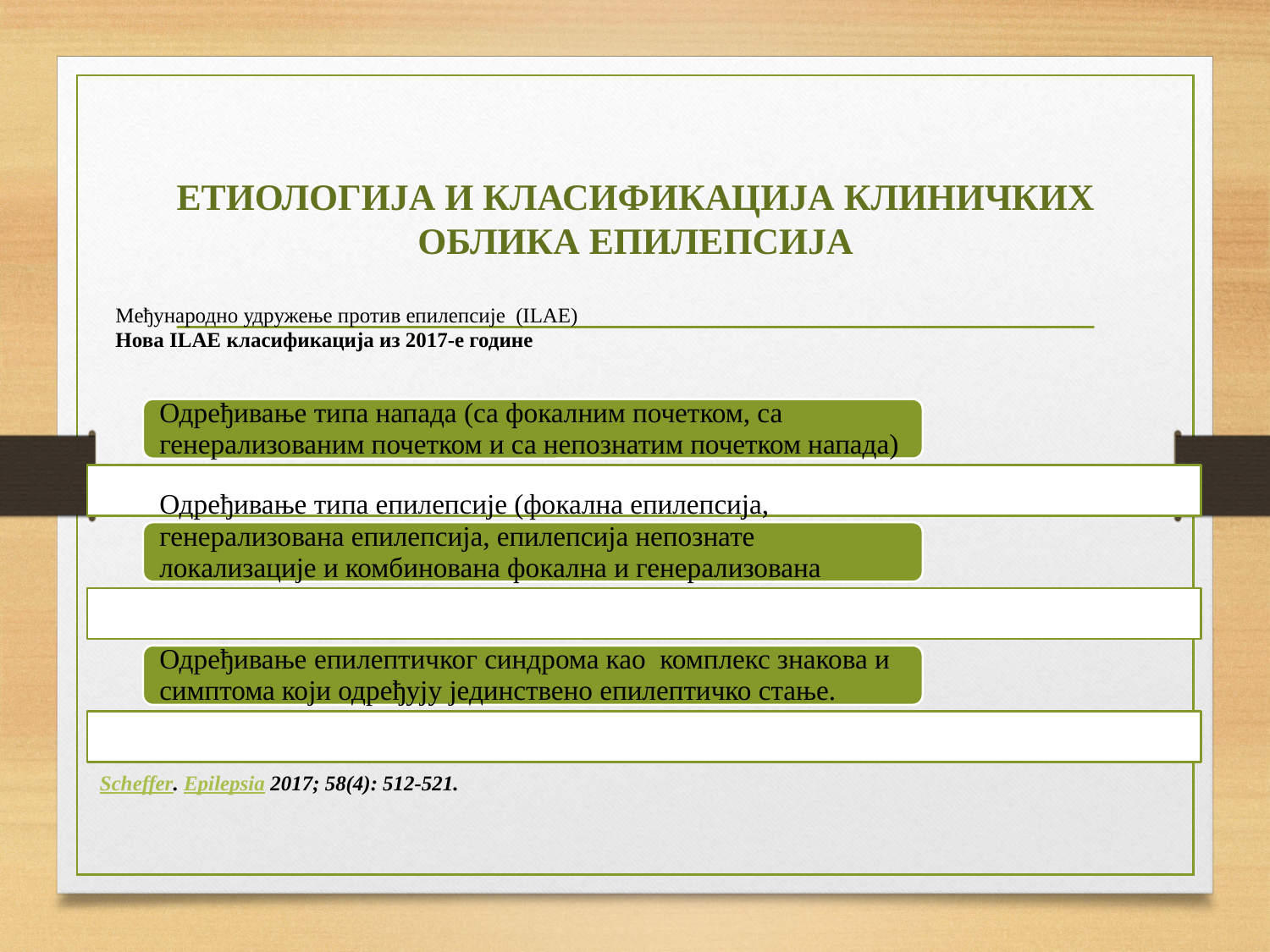

# ЕТИОЛОГИЈА И КЛАСИФИКАЦИЈА КЛИНИЧКИХ ОБЛИКА ЕПИЛЕПСИЈА
Међународно удружење против епилепсије  (ILAE)
Нова ILAE класификација из 2017-е године
Одређивање типа напада (са фокалним почетком, са генерализованим почетком и са непознатим почетком напада)
Одређивање типа епилепсије (фокална епилепсија, генерализована епилепсија, епилепсија непознате локализације и комбинована фокална и генерализована епилепсија.
Одређивање епилептичког синдрома као  комплекс знакова и симптома који одређују јединствено епилептичко стање.
Scheffer. Epilepsia 2017; 58(4): 512-521.